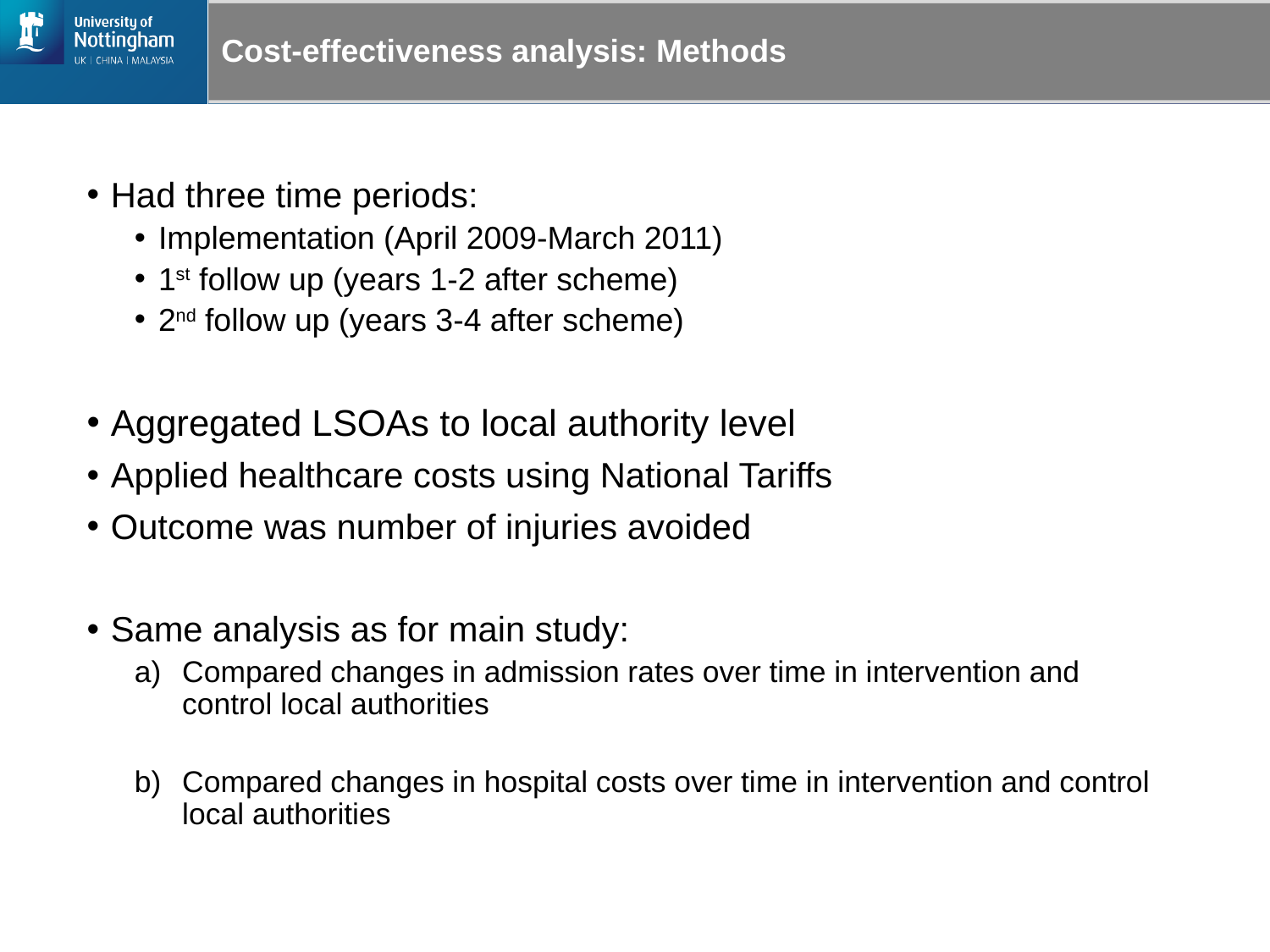

# Cost-effectiveness analysis: Methods
Had three time periods:
Implementation (April 2009-March 2011)
1st follow up (years 1-2 after scheme)
2nd follow up (years 3-4 after scheme)

Aggregated LSOAs to local authority level
Applied healthcare costs using National Tariffs
Outcome was number of injuries avoided

Same analysis as for main study:
Compared changes in admission rates over time in intervention and control local authorities

Compared changes in hospital costs over time in intervention and control local authorities